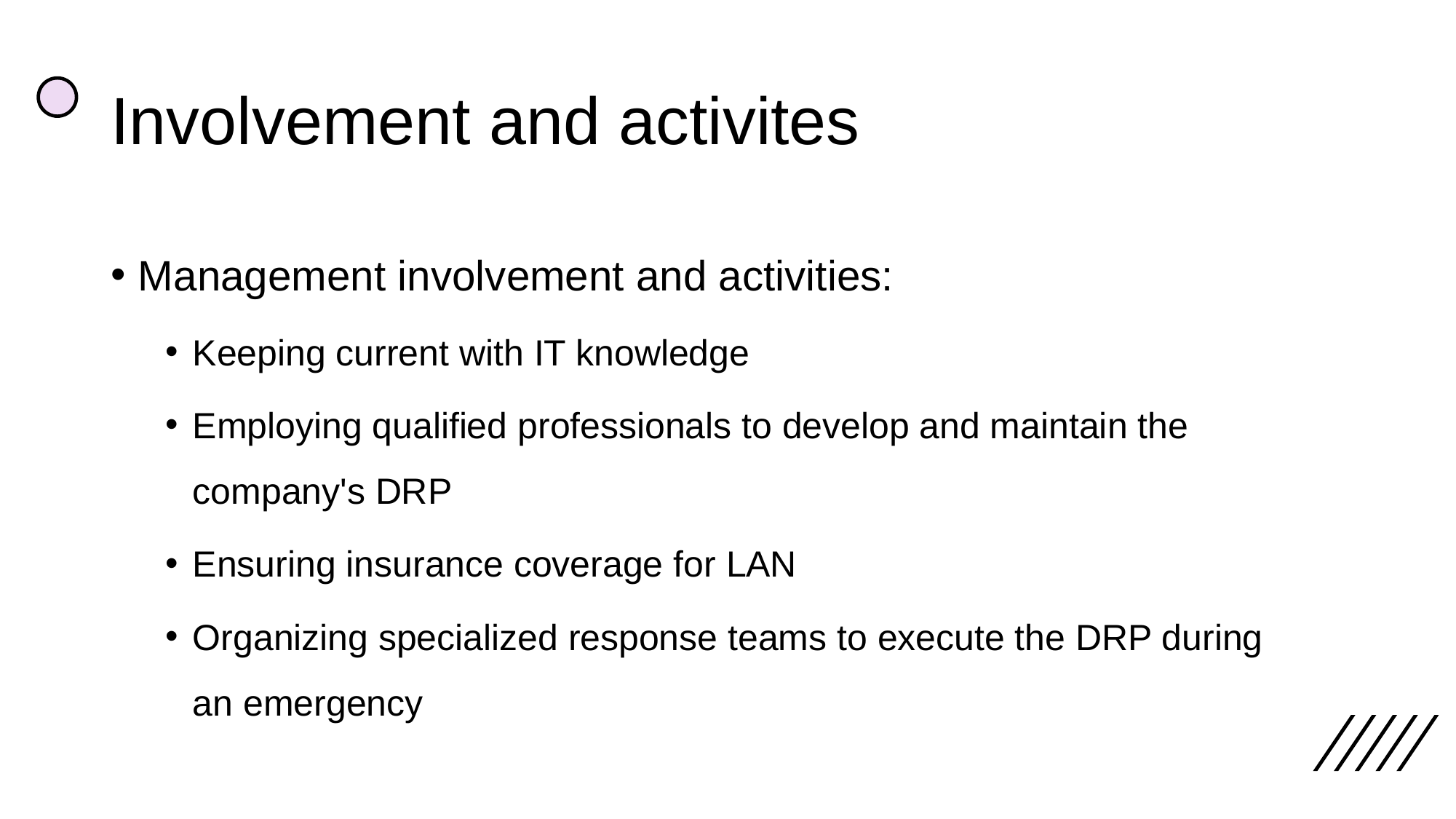

# Involvement and activites
Management involvement and activities:
Keeping current with IT knowledge
Employing qualified professionals to develop and maintain the company's DRP
Ensuring insurance coverage for LAN
Organizing specialized response teams to execute the DRP during an emergency